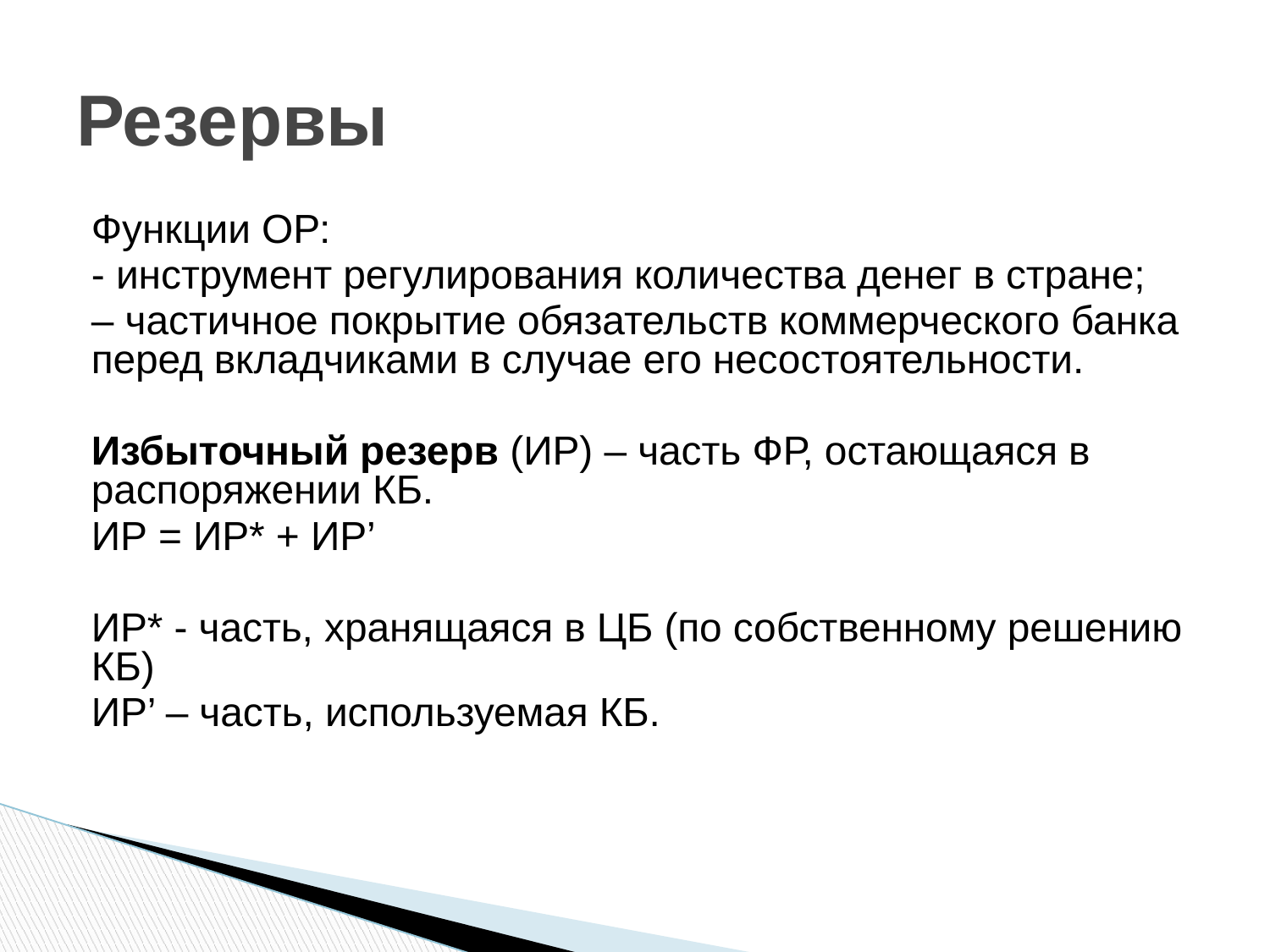

# Резервы
Функции ОР:
- инструмент регулирования количества денег в стране;
– частичное покрытие обязательств коммерческого банка перед вкладчиками в случае его несостоятельности.

Избыточный резерв (ИР) – часть ФР, остающаяся в распоряжении КБ.
ИР = ИР* + ИР’

ИР* - часть, хранящаяся в ЦБ (по собственному решению КБ)
ИР’ – часть, используемая КБ.